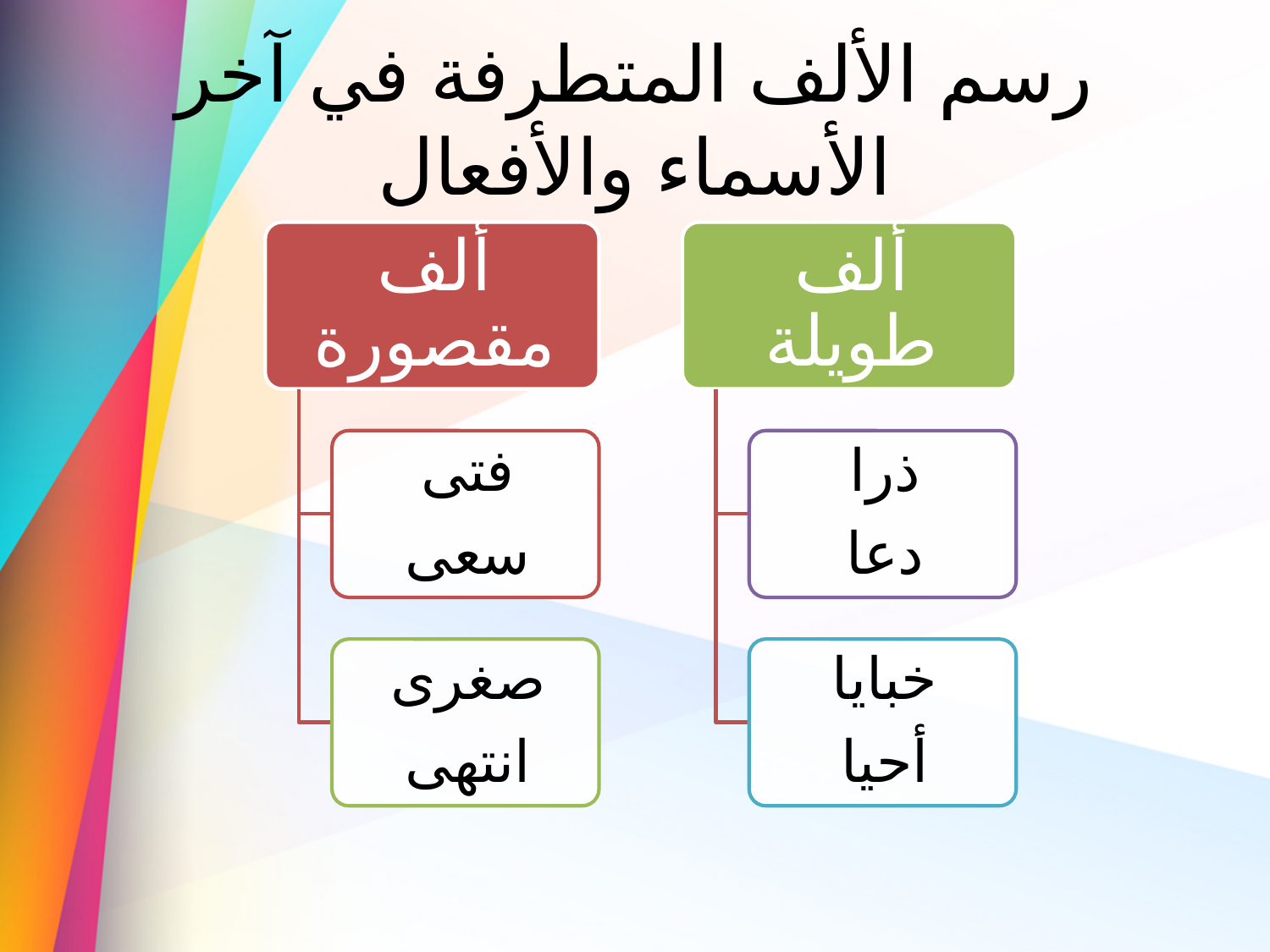

# رسم الألف المتطرفة في آخر الأسماء والأفعال
ألف مقصورة
فتى
سعى
صغرى
انتهى
ألف طويلة
ذرا
دعا
خبايا
أحيا